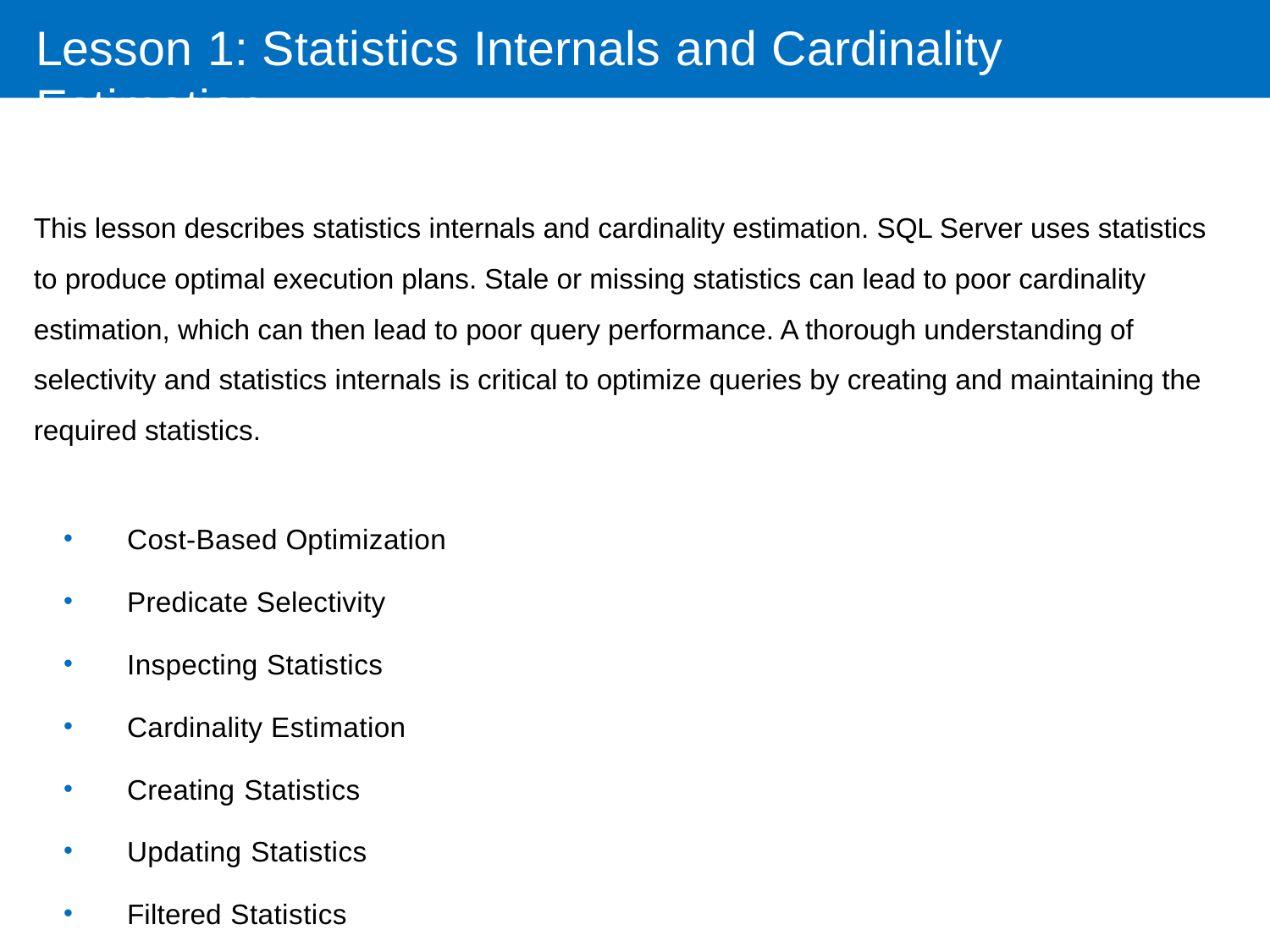

Lesson 1: Statistics Internals and Cardinality Estimation

This lesson describes statistics internals and cardinality estimation. SQL Server uses statistics to produce optimal execution plans. Stale or missing statistics can lead to poor cardinality estimation, which can then lead to poor query performance. A thorough understanding of selectivity and statistics internals is critical to optimize queries by creating and maintaining the required statistics.

Cost-Based Optimization
Predicate Selectivity
Inspecting Statistics
Cardinality Estimation
Creating Statistics
Updating Statistics
Filtered Statistics
Demonstration: Analyzing Cardinality Estimation